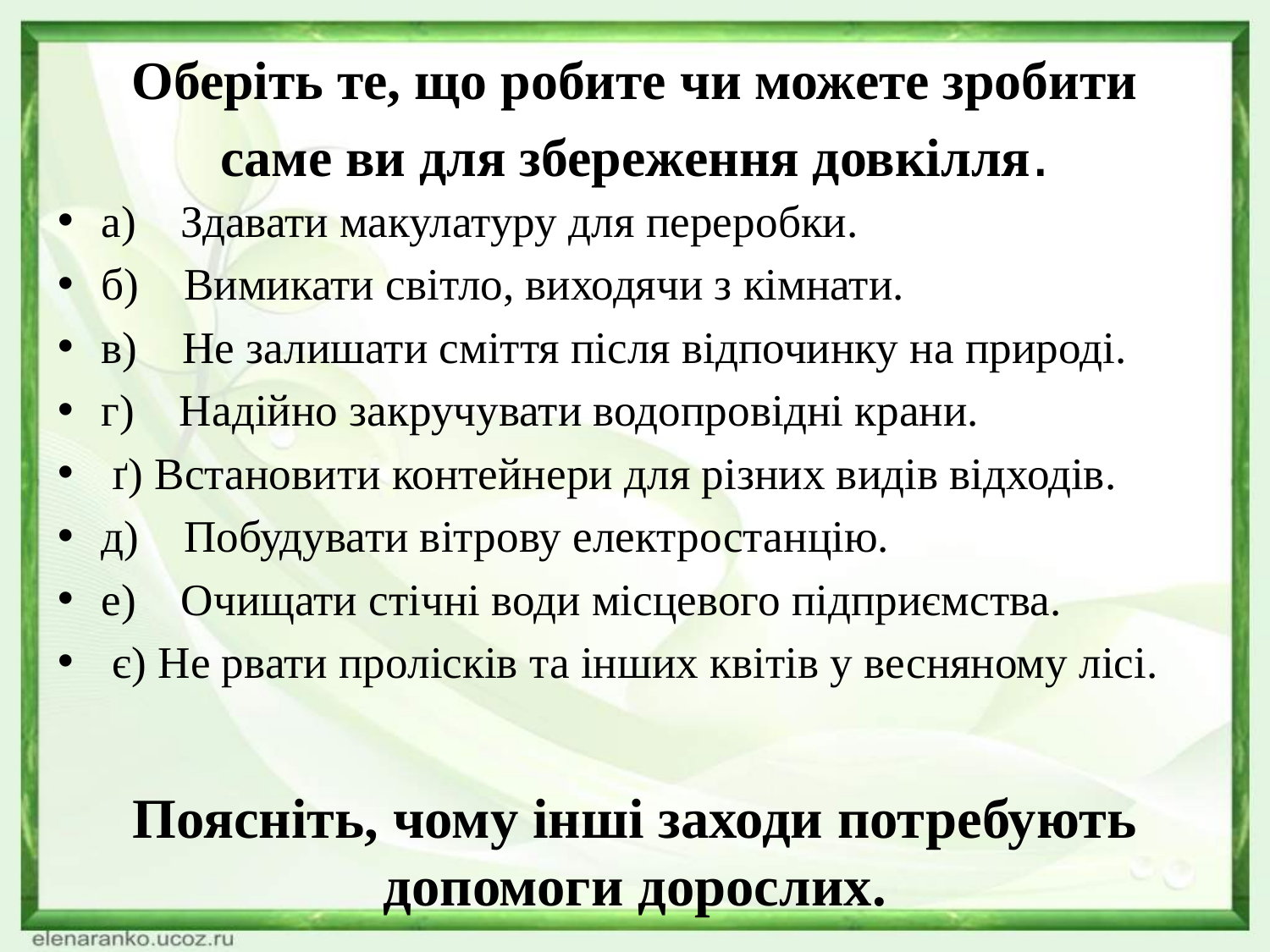

# Оберіть те, що робите чи можете зробити саме ви для збереження довкілля.
а)    Здавати макулатуру для переробки.
б)    Вимикати світло, виходячи з кімнати.
в)    Не залишати сміття після відпочинку на природі.
г)    Надійно закручувати водопровідні крани.
 ґ) Встановити контейнери для різних видів відходів.
д)    Побудувати вітрову електростанцію.
е)    Очищати стічні води місцевого підприємства.
 є) Не рвати пролісків та інших квітів у весняному лісі.

Поясніть, чому інші заходи потребують допомоги дорослих.